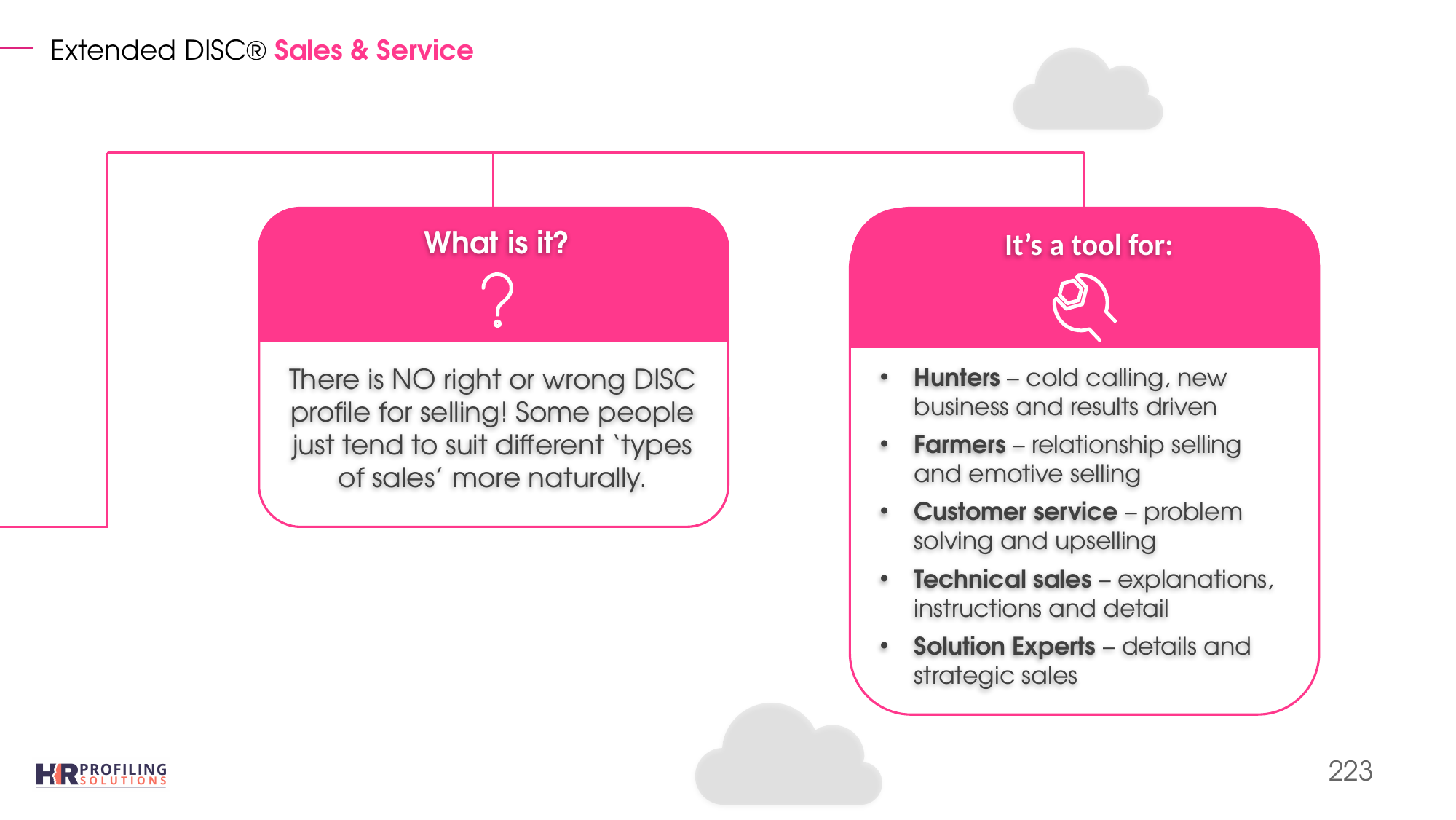

Extended DISC® Sales & Service

It’s a tool for:

What is it?

There is NO right or wrong DISC profile for selling! Some people just tend to suit different ‘types of sales’ more naturally.
Hunters – cold calling, new business and results driven
Farmers – relationship selling and emotive selling
Customer service – problem solving and upselling
Technical sales – explanations, instructions and detail
Solution Experts – details and strategic sales

223